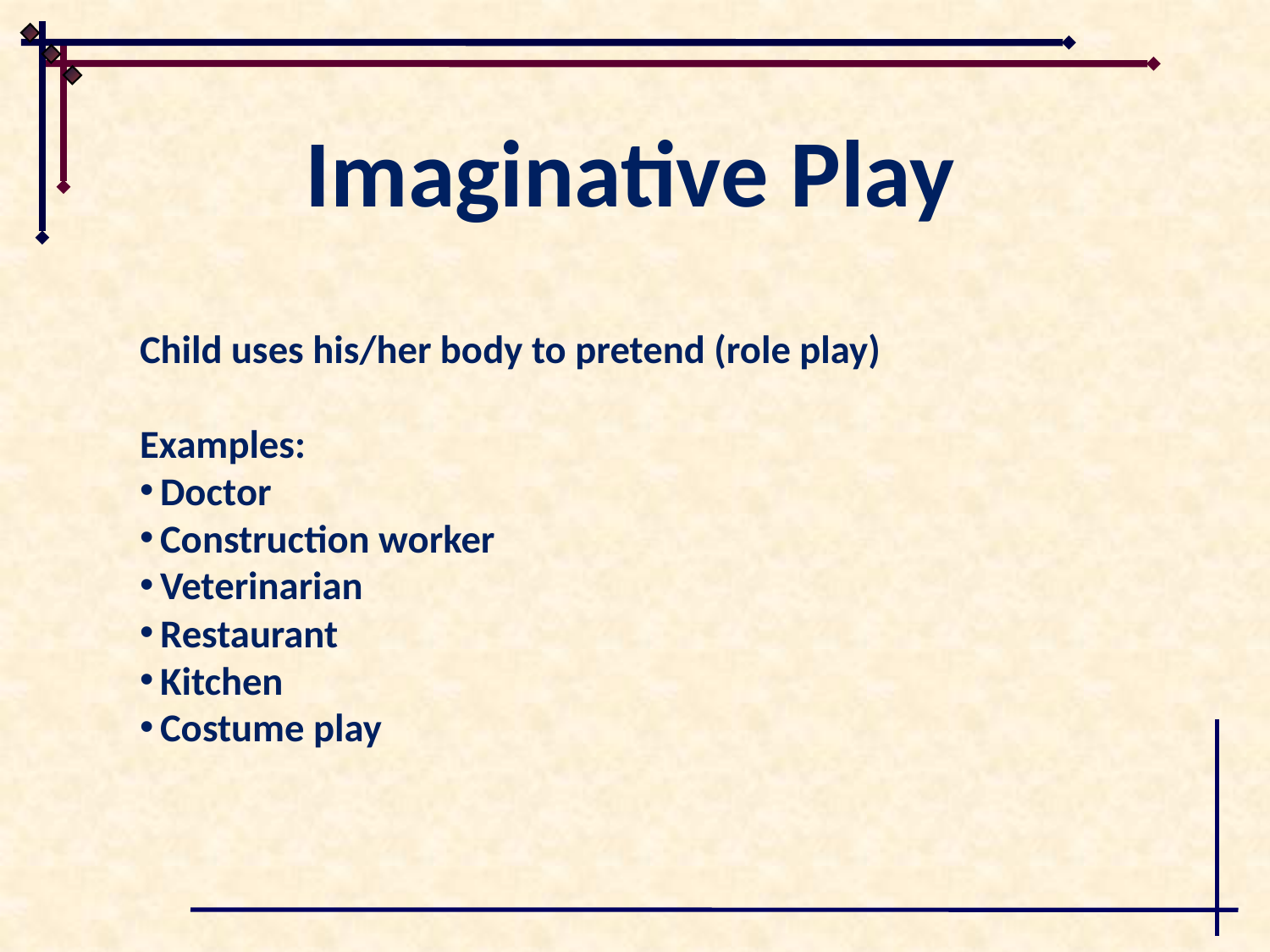

# Imaginative Play
Child uses his/her body to pretend (role play)

Examples:
  Doctor
  Construction worker
  Veterinarian
  Restaurant
  Kitchen
  Costume play